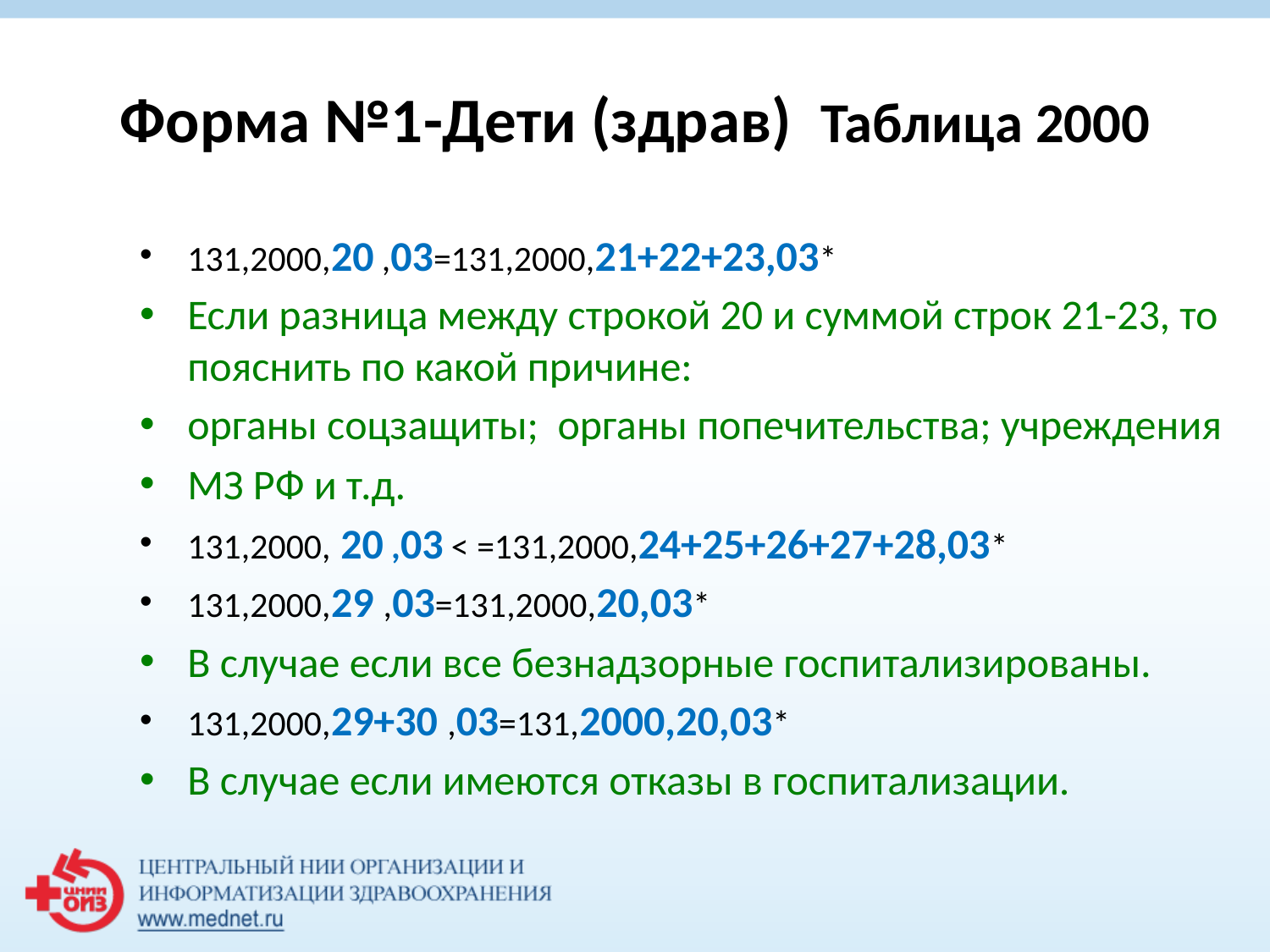

# Форма №1-Дети (здрав)  Таблица 2000
131,2000,20 ,03=131,2000,21+22+23,03*
Если разница между строкой 20 и суммой строк 21-23, то пояснить по какой причине:
органы соцзащиты;  органы попечительства; учреждения
МЗ РФ и т.д.
131,2000, 20 ,03 < =131,2000,24+25+26+27+28,03*
131,2000,29 ,03=131,2000,20,03*
В случае если все безнадзорные госпитализированы.
131,2000,29+30 ,03=131,2000,20,03*
В случае если имеются отказы в госпитализации.